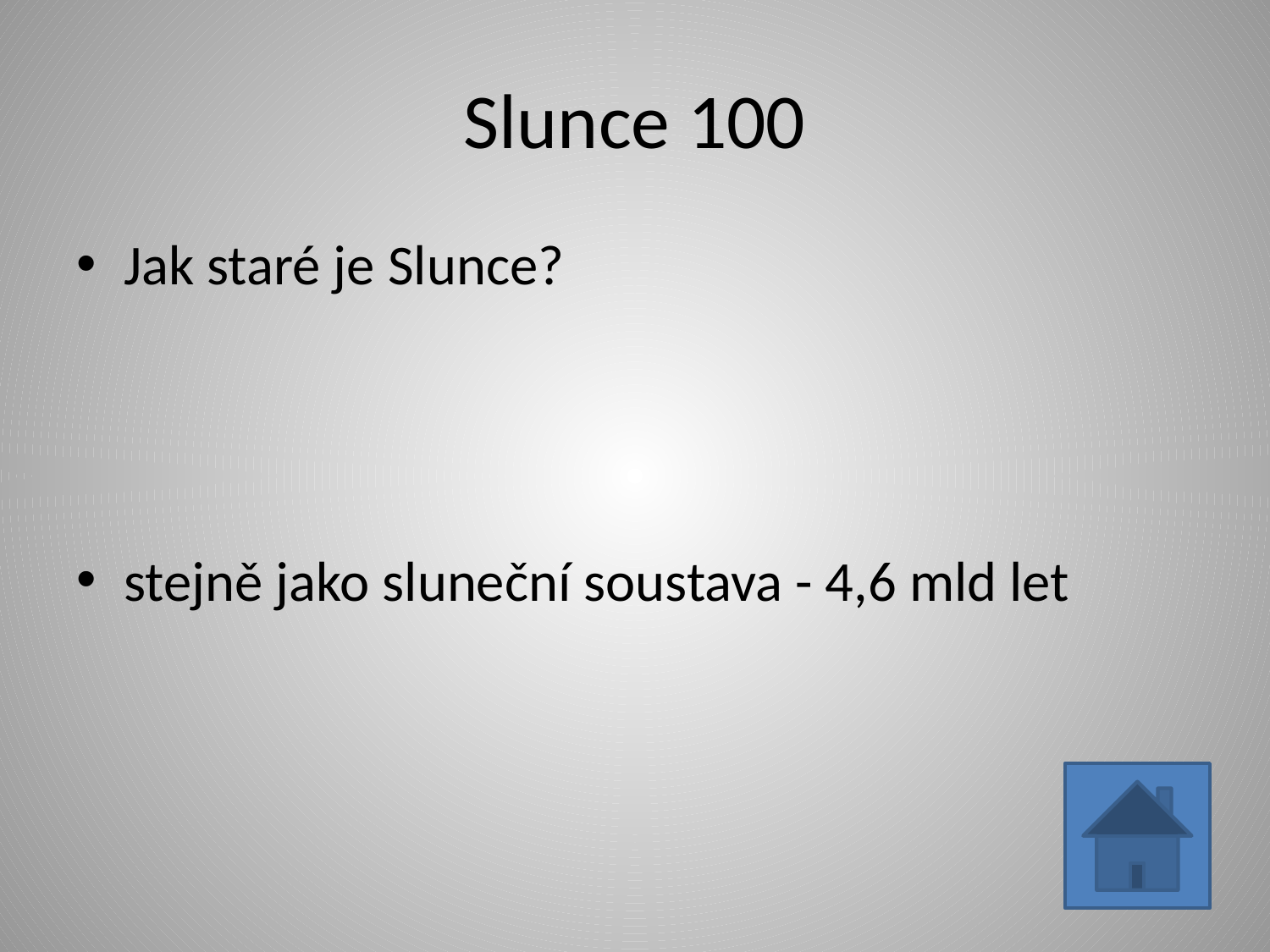

# Slunce 100
Jak staré je Slunce?

stejně jako sluneční soustava - 4,6 mld let